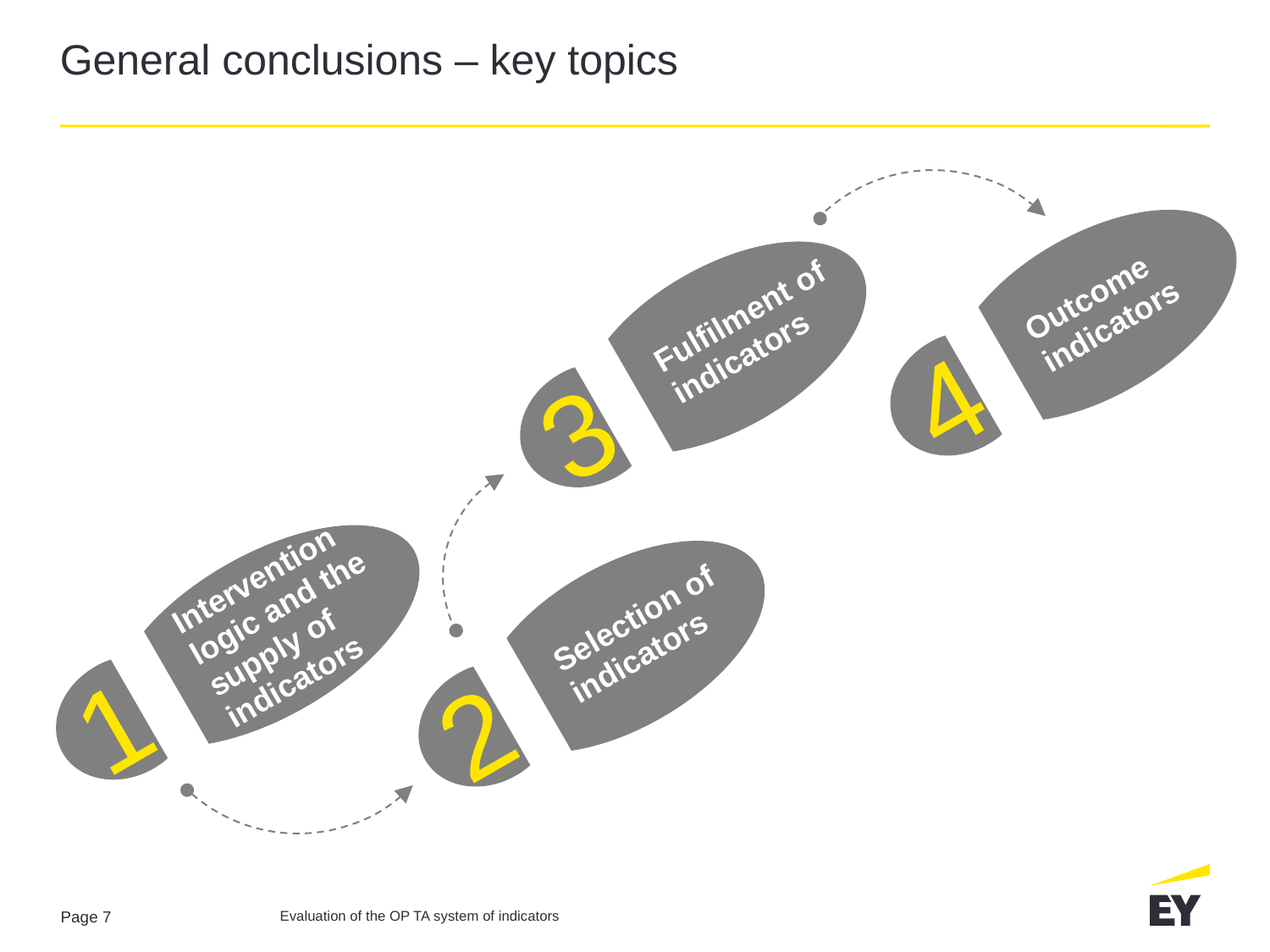

# General conclusions – key topics

Outcome indicators
Fulfilment of indicators
4
3

Intervention logic and the supply of indicators
Selection of indicators

1
2

Evaluation of the OP TA system of indicators